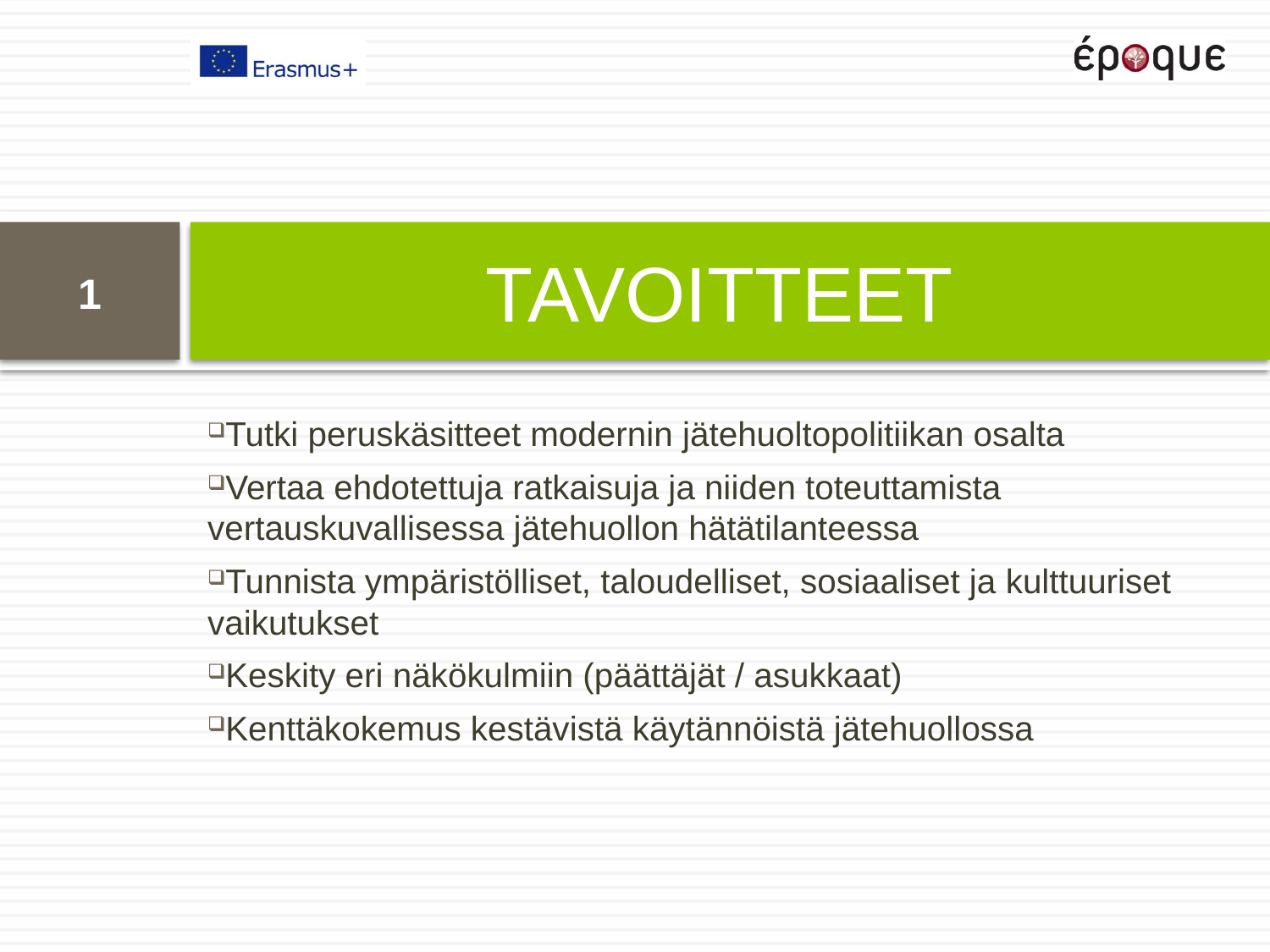

# TAVOITTEET
1
Tutki peruskäsitteet modernin jätehuoltopolitiikan osalta
Vertaa ehdotettuja ratkaisuja ja niiden toteuttamista vertauskuvallisessa jätehuollon hätätilanteessa
Tunnista ympäristölliset, taloudelliset, sosiaaliset ja kulttuuriset vaikutukset
Keskity eri näkökulmiin (päättäjät / asukkaat)
Kenttäkokemus kestävistä käytännöistä jätehuollossa